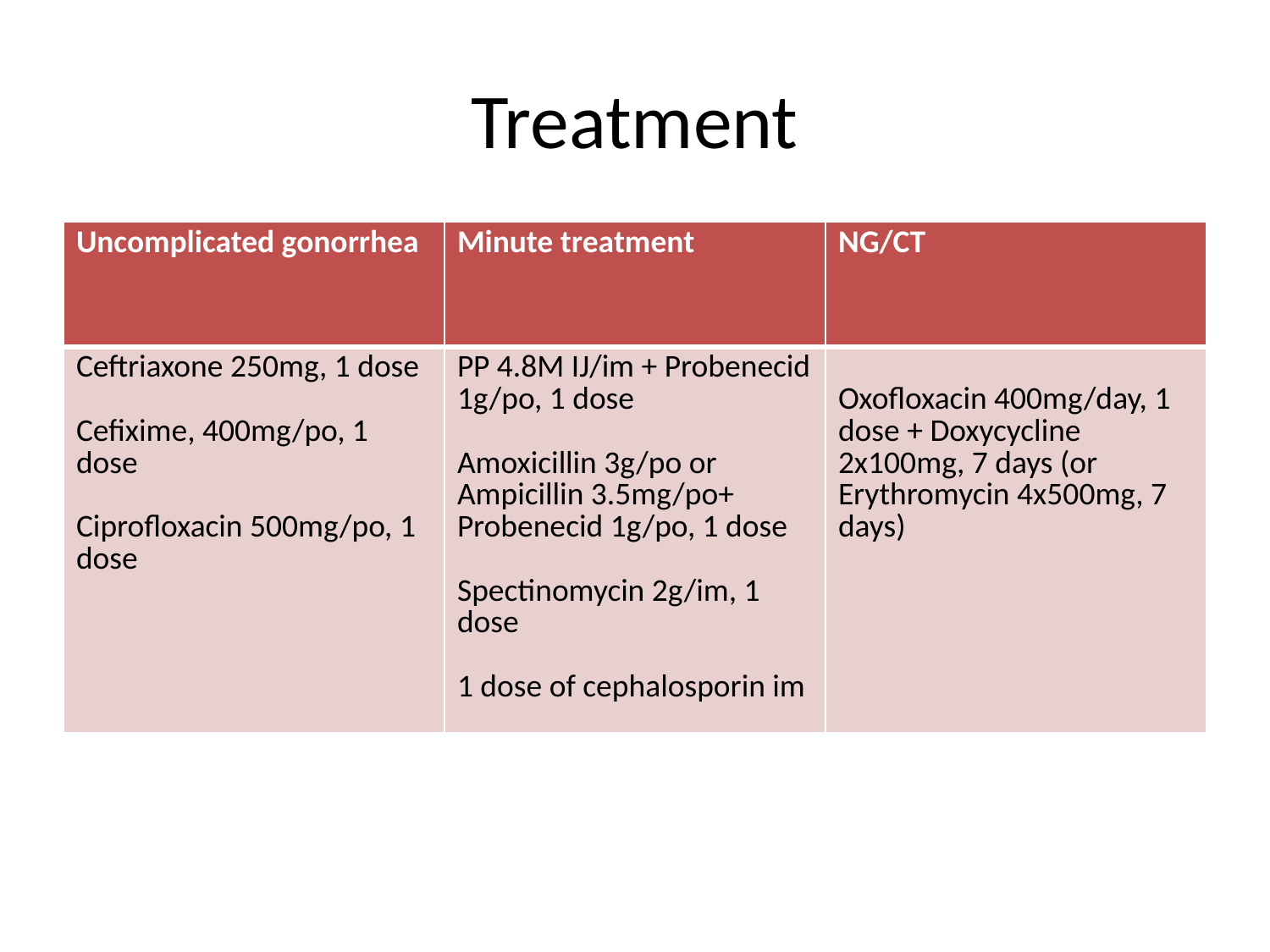

# Treatment
| Uncomplicated gonorrhea | Minute treatment | NG/CT |
| --- | --- | --- |
| Ceftriaxone 250mg, 1 dose Cefixime, 400mg/po, 1 dose Ciprofloxacin 500mg/po, 1 dose | PP 4.8M IJ/im + Probenecid 1g/po, 1 dose Amoxicillin 3g/po or Ampicillin 3.5mg/po+ Probenecid 1g/po, 1 dose Spectinomycin 2g/im, 1 dose 1 dose of cephalosporin im | Oxofloxacin 400mg/day, 1 dose + Doxycycline 2x100mg, 7 days (or Erythromycin 4x500mg, 7 days) |